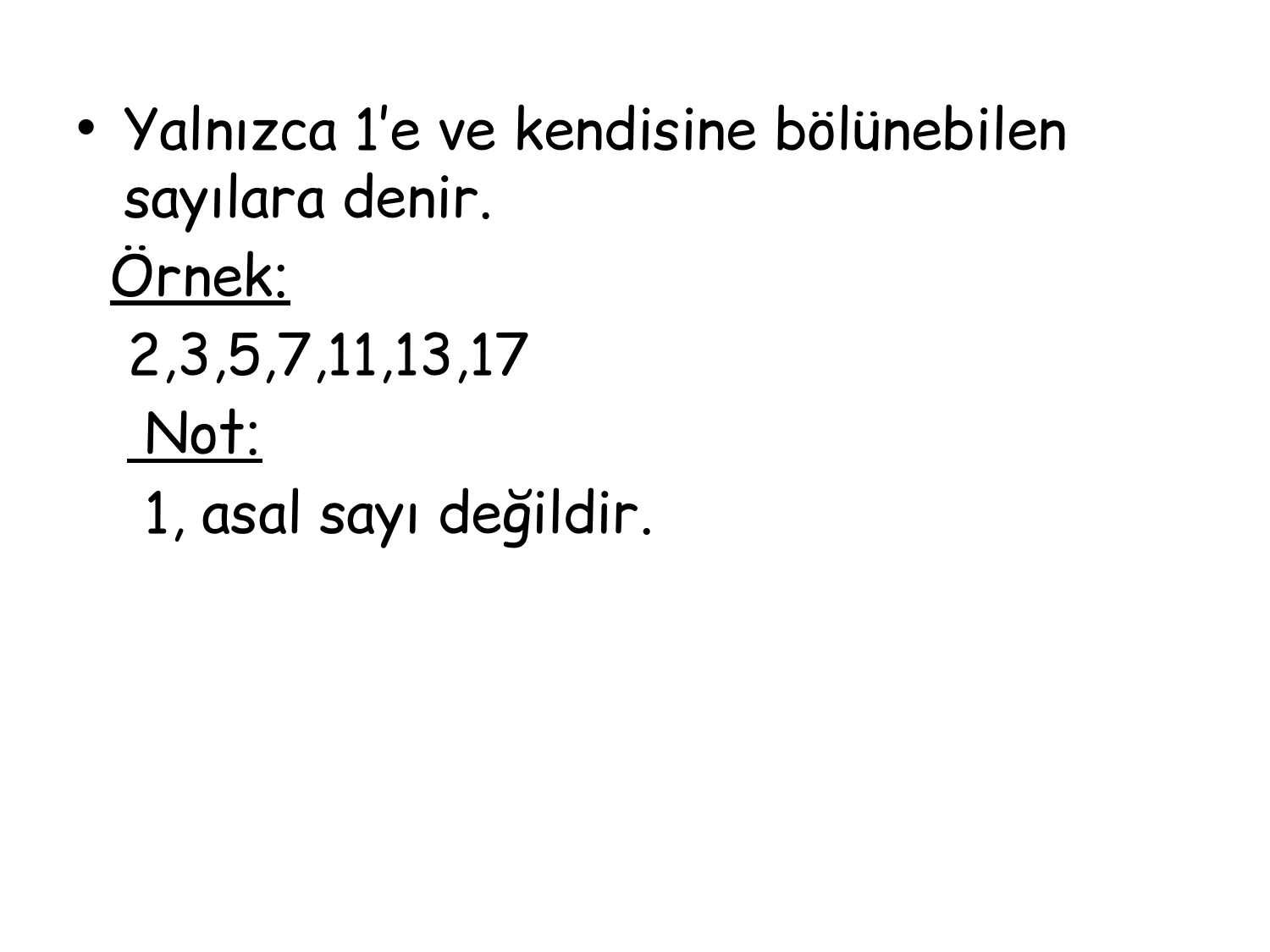

#
Yalnızca 1’e ve kendisine bölünebilen sayılara denir.
  Örnek:
   2,3,5,7,11,13,17
    Not:
    1, asal sayı değildir.